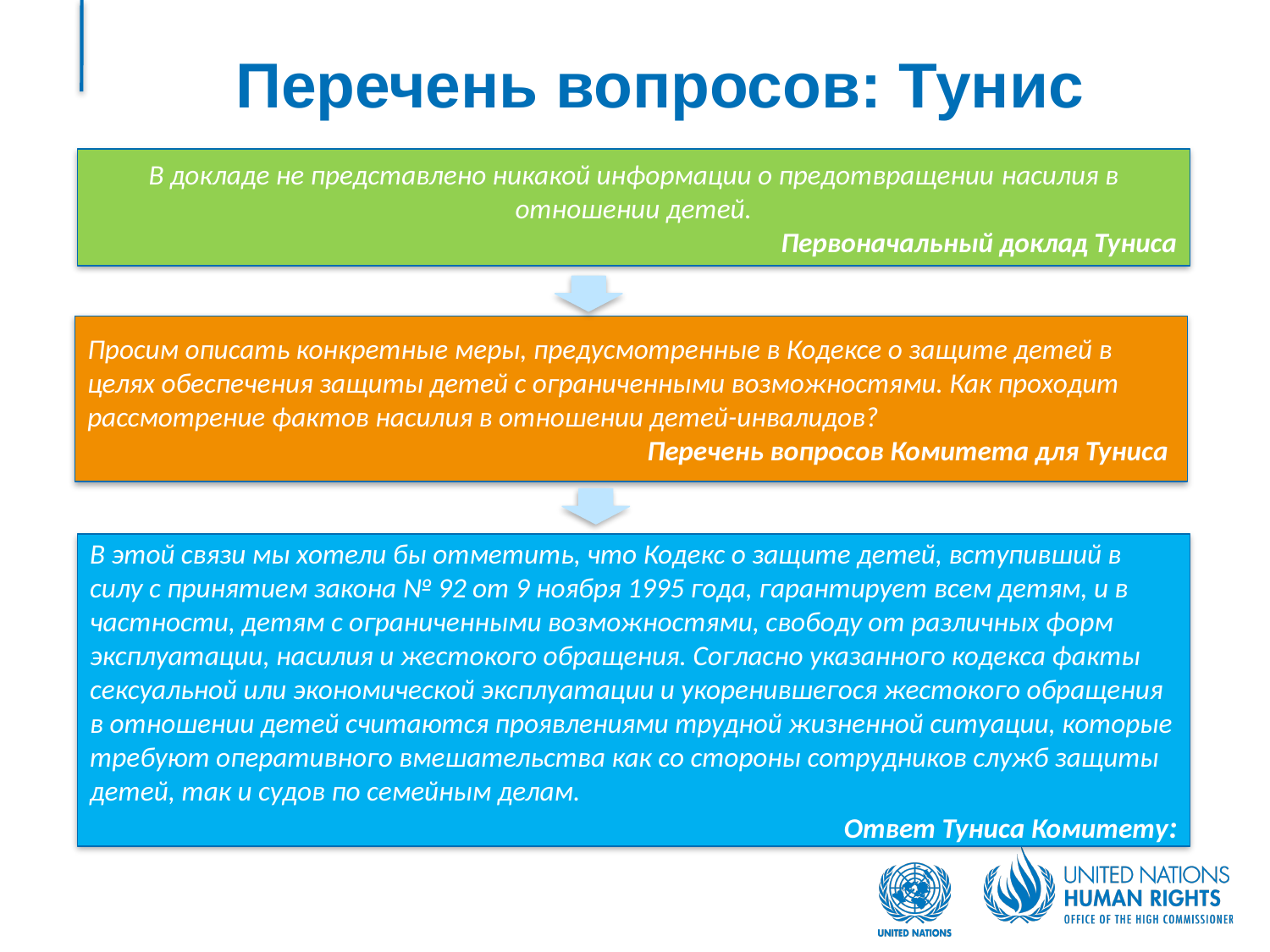

# Перечень вопросов: Тунис

В докладе не представлено никакой информации о предотвращении насилия в отношении детей.
Первоначальный доклад Туниса

Просим описать конкретные меры, предусмотренные в Кодексе о защите детей в целях обеспечения защиты детей с ограниченными возможностями. Как проходит рассмотрение фактов насилия в отношении детей-инвалидов?
Перечень вопросов Комитета для Туниса

В этой связи мы хотели бы отметить, что Кодекс о защите детей, вступивший в силу с принятием закона № 92 от 9 ноября 1995 года, гарантирует всем детям, и в частности, детям с ограниченными возможностями, свободу от различных форм эксплуатации, насилия и жестокого обращения. Согласно указанного кодекса факты сексуальной или экономической эксплуатации и укоренившегося жестокого обращения в отношении детей считаются проявлениями трудной жизненной ситуации, которые требуют оперативного вмешательства как со стороны сотрудников служб защиты детей, так и судов по семейным делам.
Ответ Туниса Комитету: